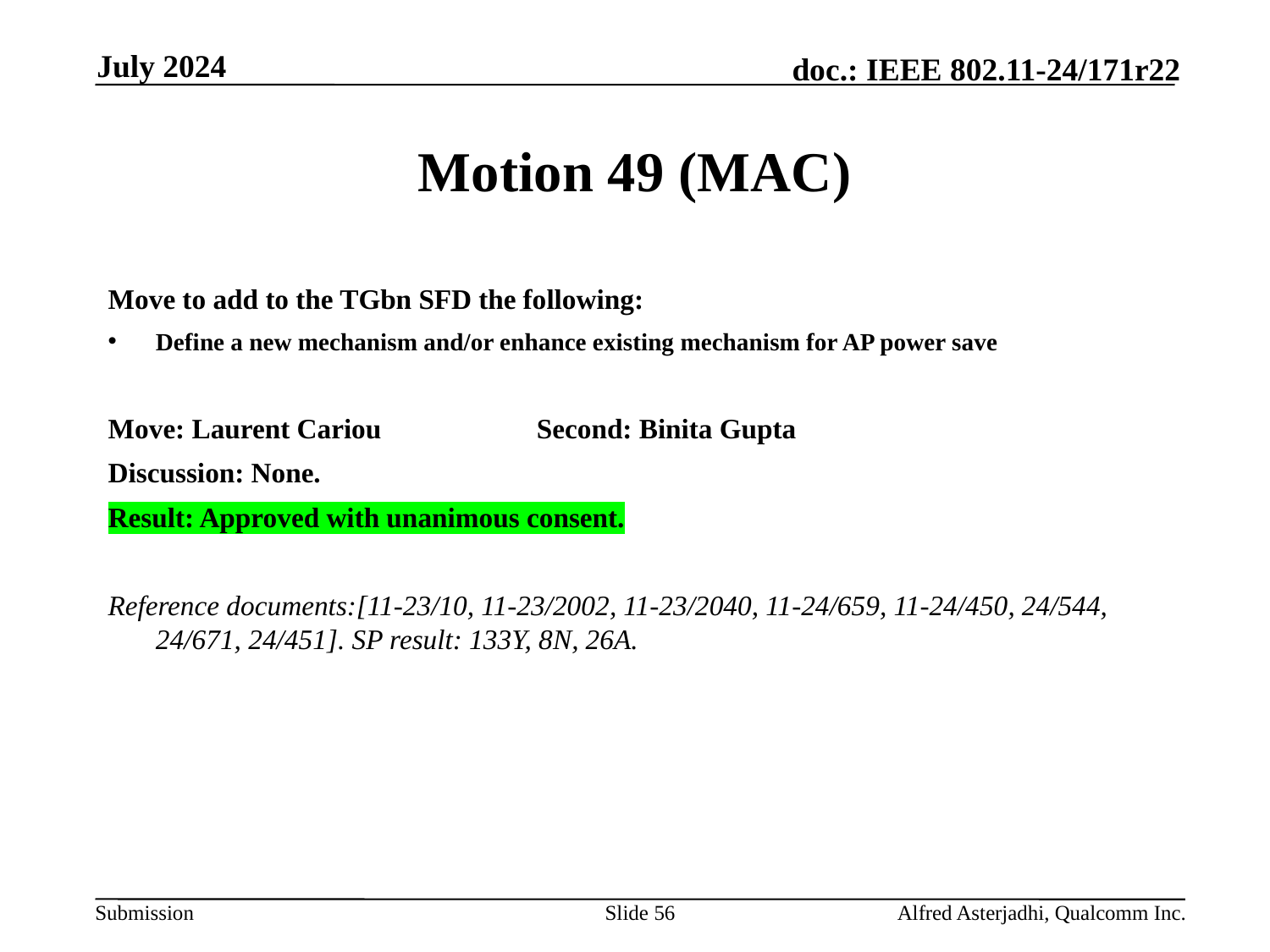

July 2024
# Motion 49 (MAC)
Move to add to the TGbn SFD the following:
Define a new mechanism and/or enhance existing mechanism for AP power save

Move: Laurent Cariou		Second: Binita Gupta
Discussion: None.
Result: Approved with unanimous consent.

Reference documents:[11-23/10, 11-23/2002, 11-23/2040, 11-24/659, 11-24/450, 24/544, 24/671, 24/451]. SP result: 133Y, 8N, 26A.

Slide 56
Alfred Asterjadhi, Qualcomm Inc.